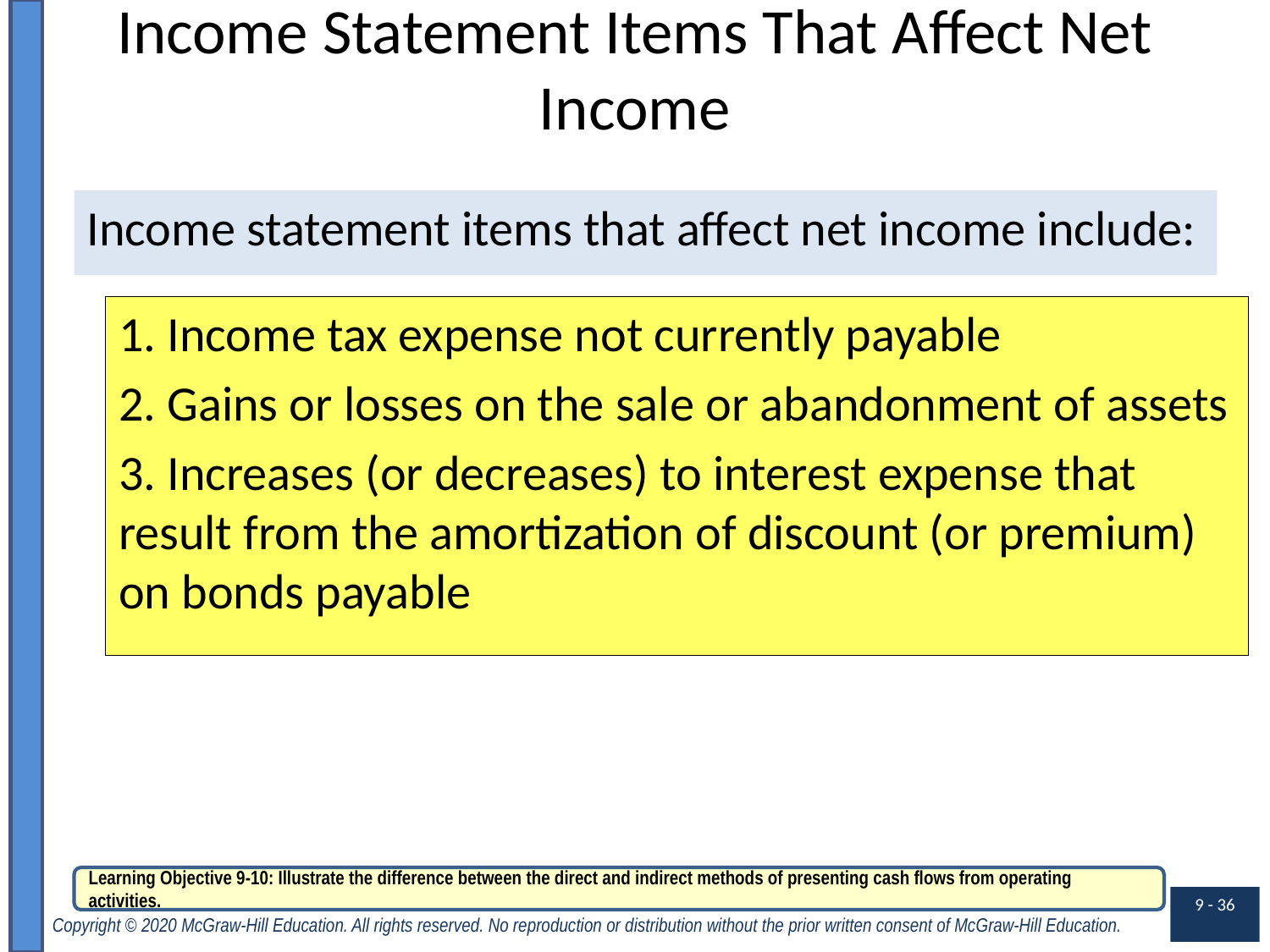

# Income Statement Items That Affect Net Income
Income statement items that affect net income include:
1. Income tax expense not currently payable
2. Gains or losses on the sale or abandonment of assets
3. Increases (or decreases) to interest expense that result from the amortization of discount (or premium) on bonds payable
Learning Objective 9-10: Illustrate the difference between the direct and indirect methods of presenting cash flows from operating activities.